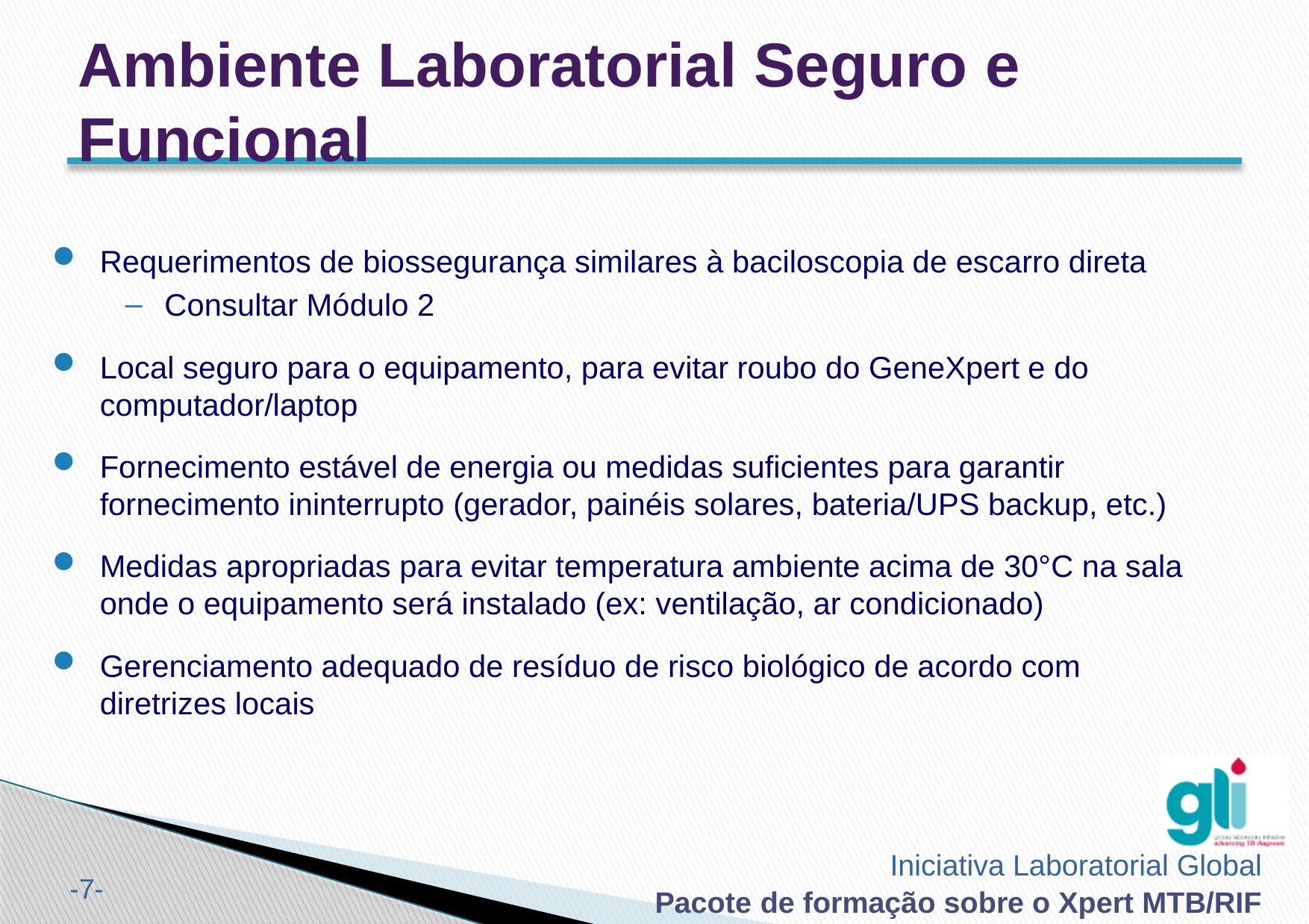

# Ambiente Laboratorial Seguro e Funcional
Requerimentos de biossegurança similares à baciloscopia de escarro direta
Consultar Módulo 2
Local seguro para o equipamento, para evitar roubo do GeneXpert e do computador/laptop
Fornecimento estável de energia ou medidas suficientes para garantir fornecimento ininterrupto (gerador, painéis solares, bateria/UPS backup, etc.)
Medidas apropriadas para evitar temperatura ambiente acima de 30°C na sala onde o equipamento será instalado (ex: ventilação, ar condicionado)
Gerenciamento adequado de resíduo de risco biológico de acordo com diretrizes locais